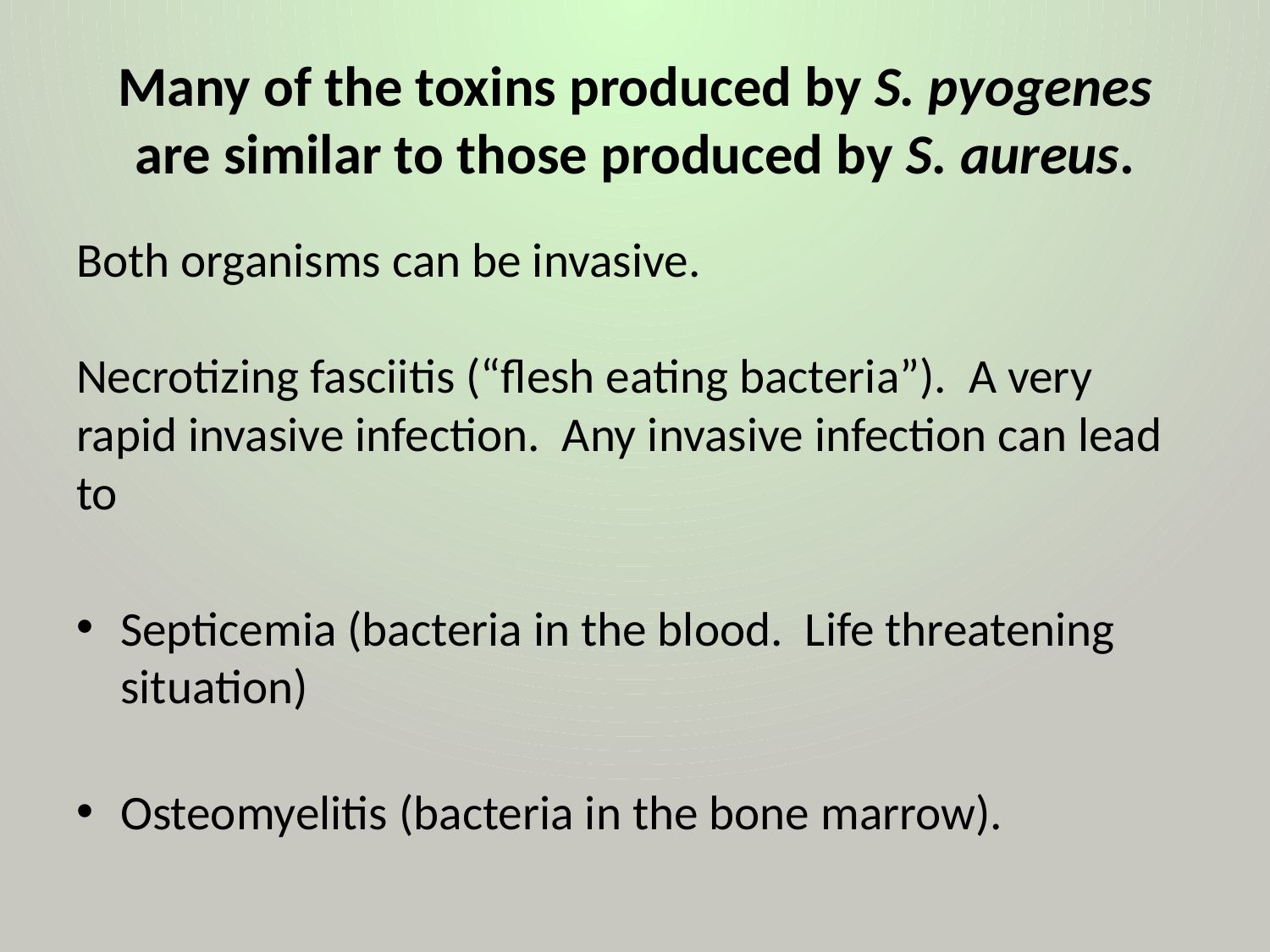

# Many of the toxins produced by S. pyogenes are similar to those produced by S. aureus.
Both organisms can be invasive.
Necrotizing fasciitis (“flesh eating bacteria”).  A very rapid invasive infection.  Any invasive infection can lead to

Septicemia (bacteria in the blood.  Life threatening situation)
Osteomyelitis (bacteria in the bone marrow).